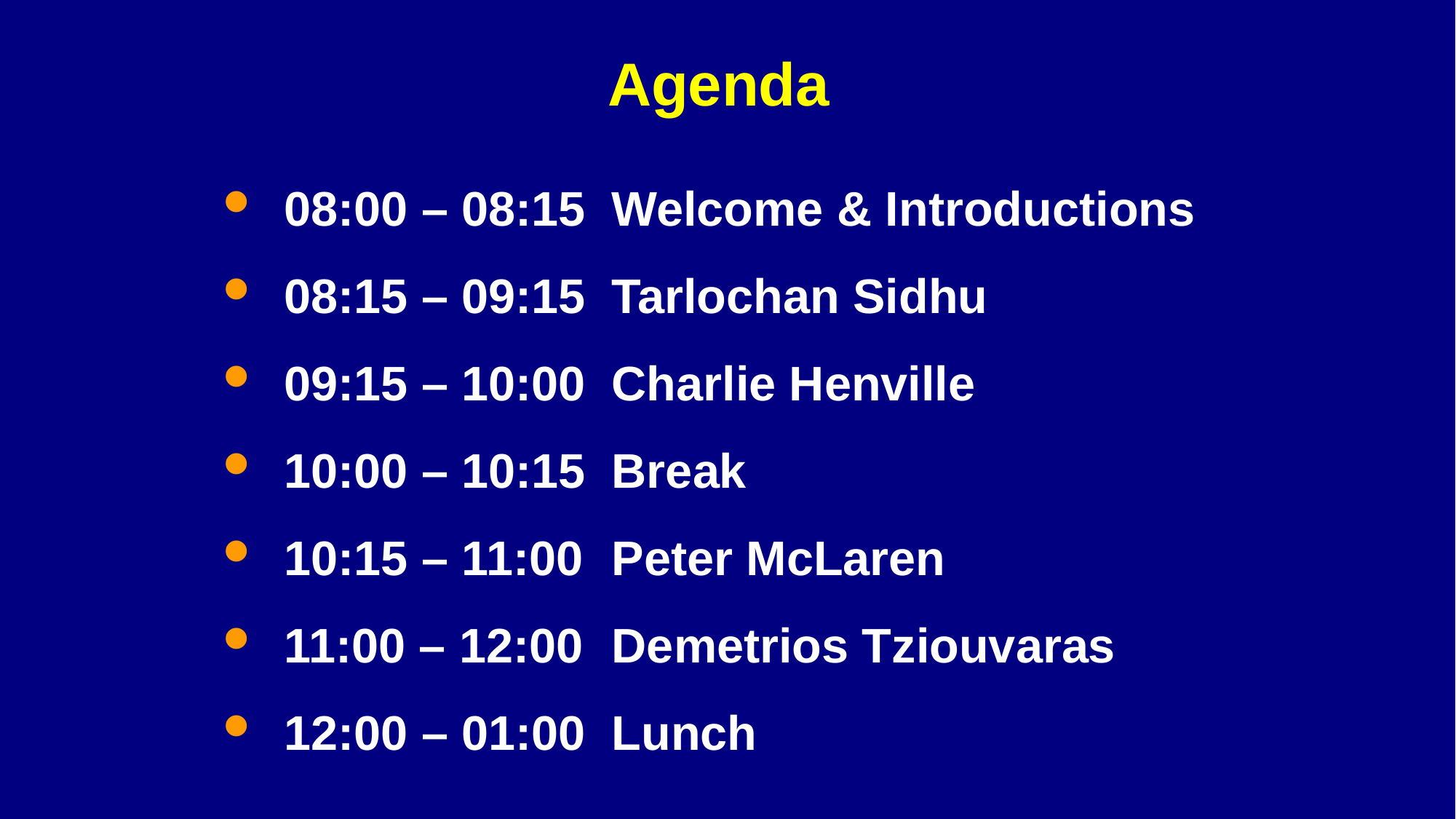

# Agenda
08:00 – 08:15	Welcome & Introductions
08:15 – 09:15	Tarlochan Sidhu
09:15 – 10:00	Charlie Henville
10:00 – 10:15	Break
10:15 – 11:00	Peter McLaren
11:00 – 12:00	Demetrios Tziouvaras
12:00 – 01:00	Lunch